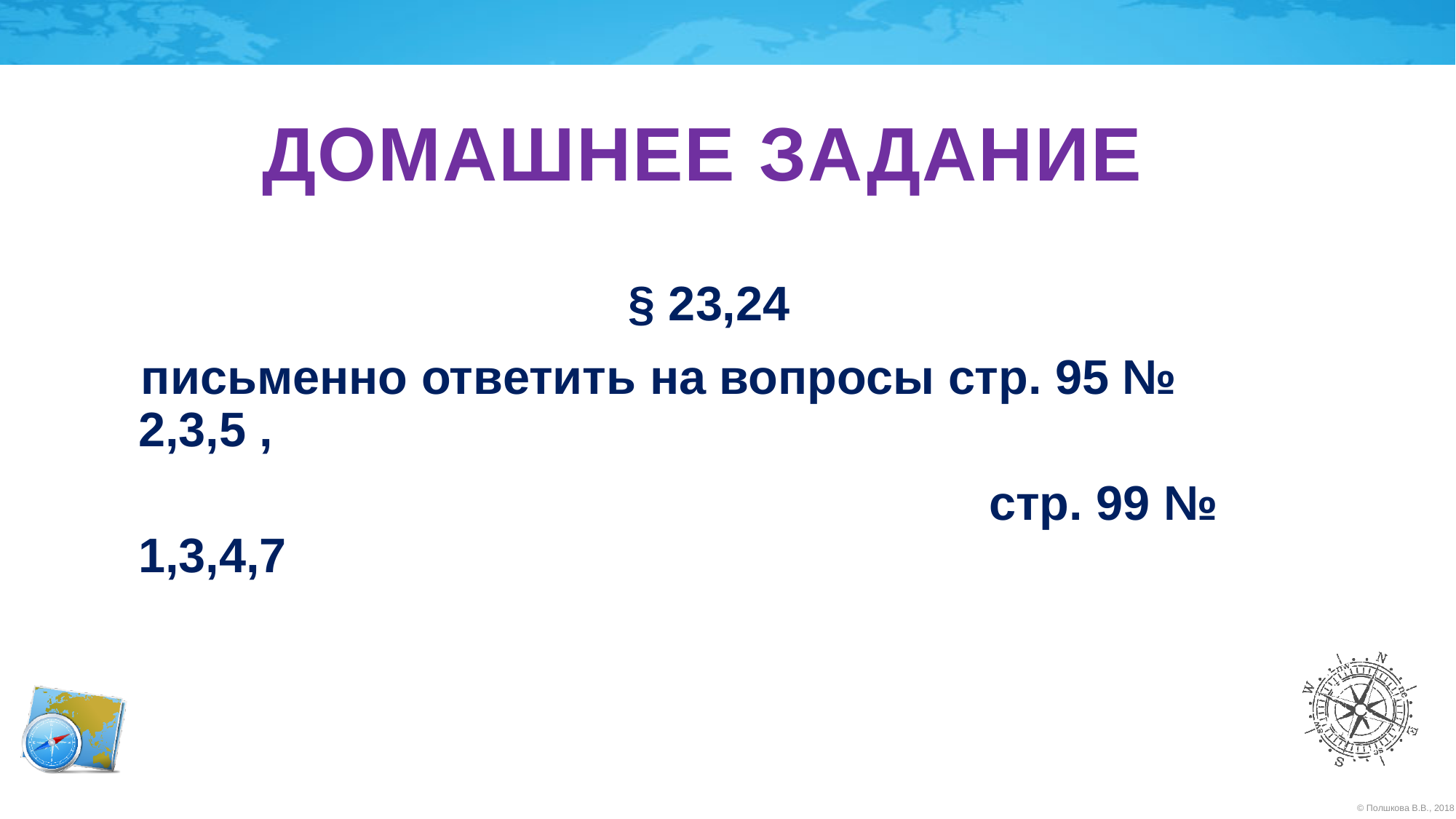

# Домашнее задание
 § 23,24
письменно ответить на вопросы стр. 95 № 2,3,5 ,
                                                               стр. 99 № 1,3,4,7